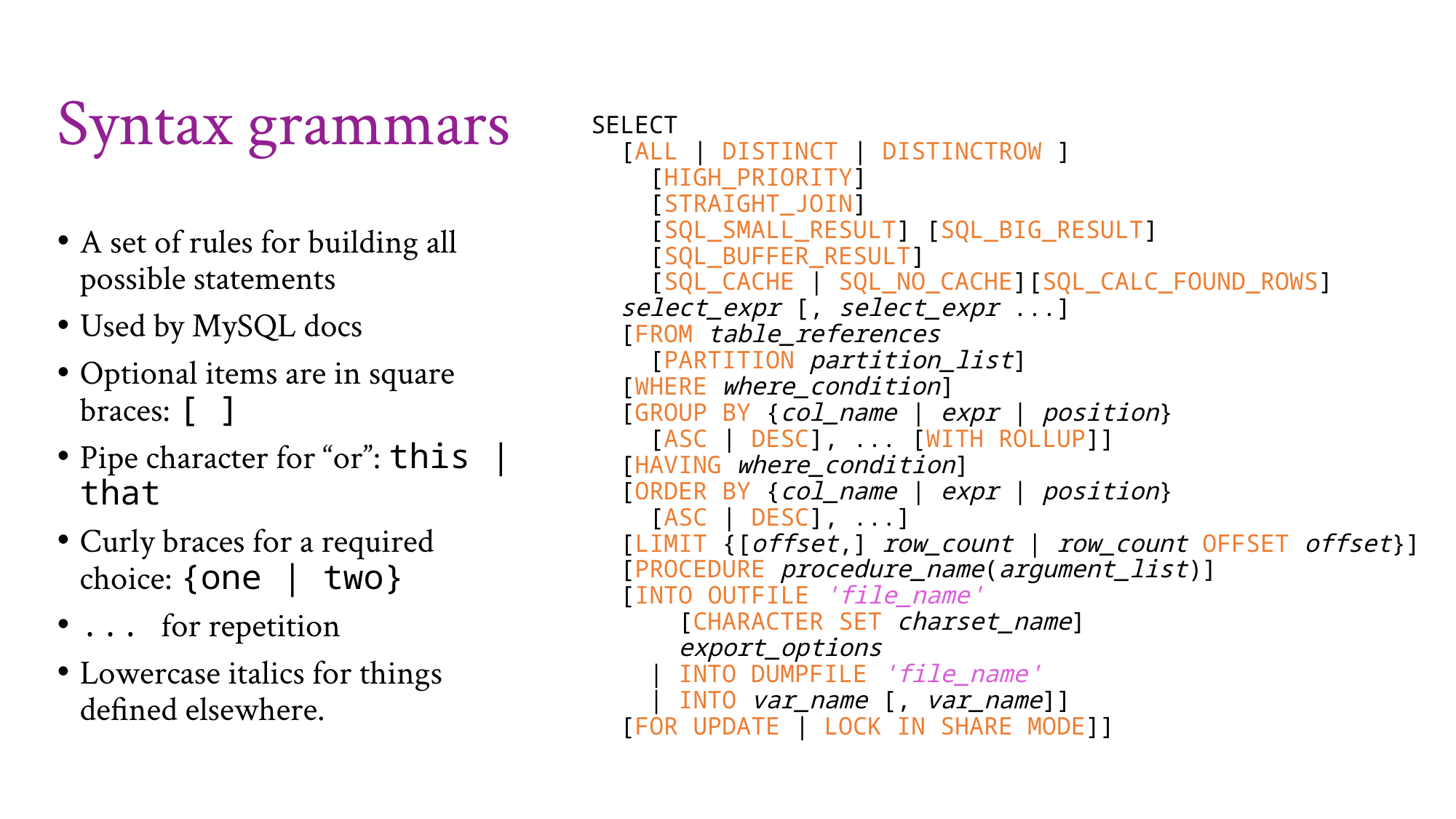

# Syntax grammars
SELECT
  [ALL | DISTINCT | DISTINCTROW ]
    [HIGH_PRIORITY]
    [STRAIGHT_JOIN]
    [SQL_SMALL_RESULT] [SQL_BIG_RESULT]
    [SQL_BUFFER_RESULT]
    [SQL_CACHE | SQL_NO_CACHE][SQL_CALC_FOUND_ROWS]
  select_expr [, select_expr ...]
  [FROM table_references
    [PARTITION partition_list]
  [WHERE where_condition]
  [GROUP BY {col_name | expr | position}
    [ASC | DESC], ... [WITH ROLLUP]]
  [HAVING where_condition]
  [ORDER BY {col_name | expr | position}
    [ASC | DESC], ...]
  [LIMIT {[offset,] row_count | row_count OFFSET offset}]
  [PROCEDURE procedure_name(argument_list)]
  [INTO OUTFILE 'file_name'
      [CHARACTER SET charset_name]
      export_options
    | INTO DUMPFILE 'file_name'
    | INTO var_name [, var_name]]
  [FOR UPDATE | LOCK IN SHARE MODE]]
A set of rules for building all possible statements
Used by MySQL docs
Optional items are in square braces: [ ]
Pipe character for “or”: this | that
Curly braces for a required choice: {one | two}
... for repetition
Lowercase italics for things defined elsewhere.